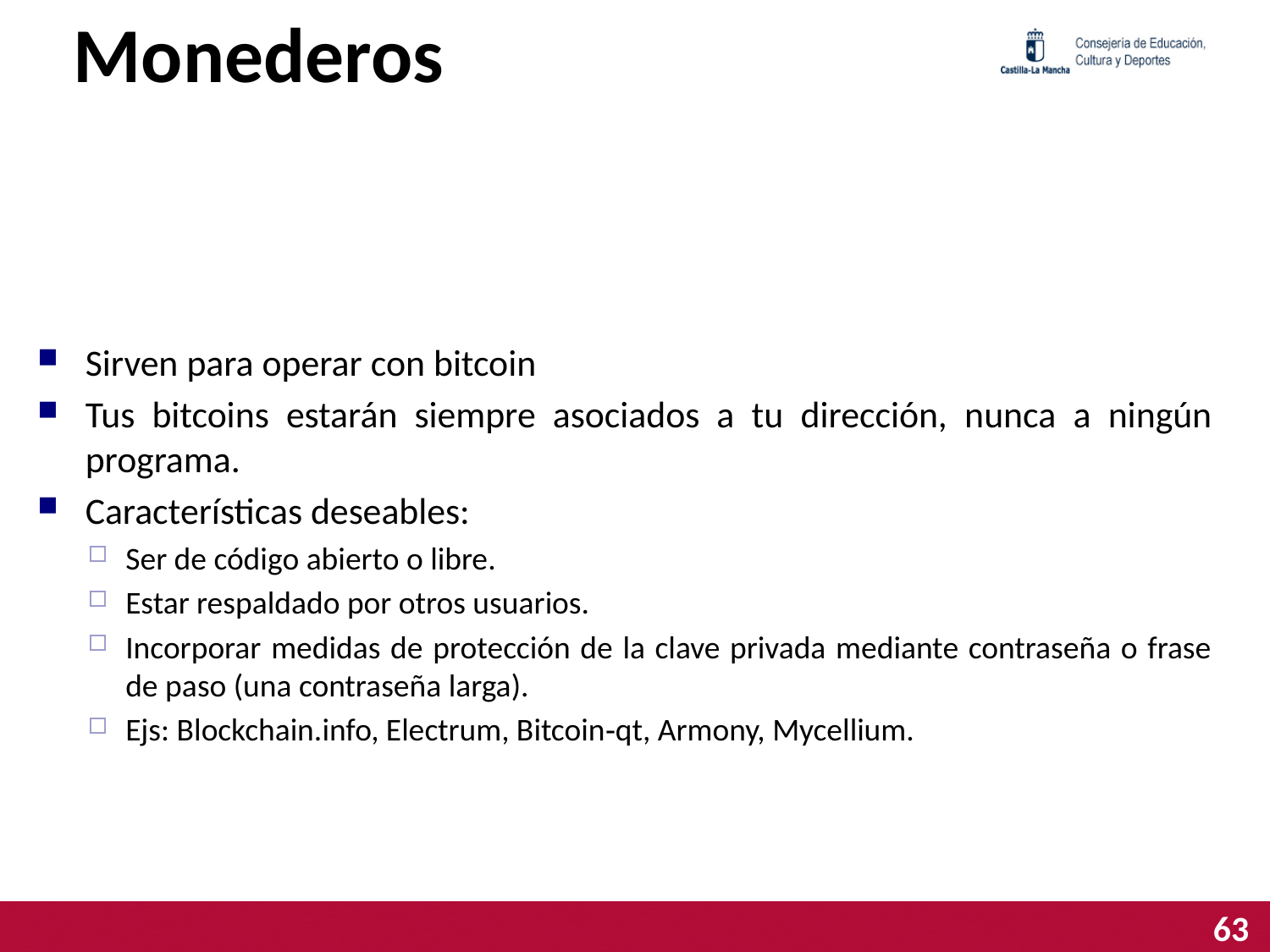

# Monederos

Sirven para operar con bitcoin
Tus bitcoins estarán siempre asociados a tu dirección, nunca a ningún programa.
Características deseables:
Ser de código abierto o libre.
Estar respaldado por otros usuarios.
Incorporar medidas de protección de la clave privada mediante contraseña o frase de paso (una contraseña larga).
Ejs: Blockchain.info, Electrum, Bitcoin‐qt, Armony, Mycellium.